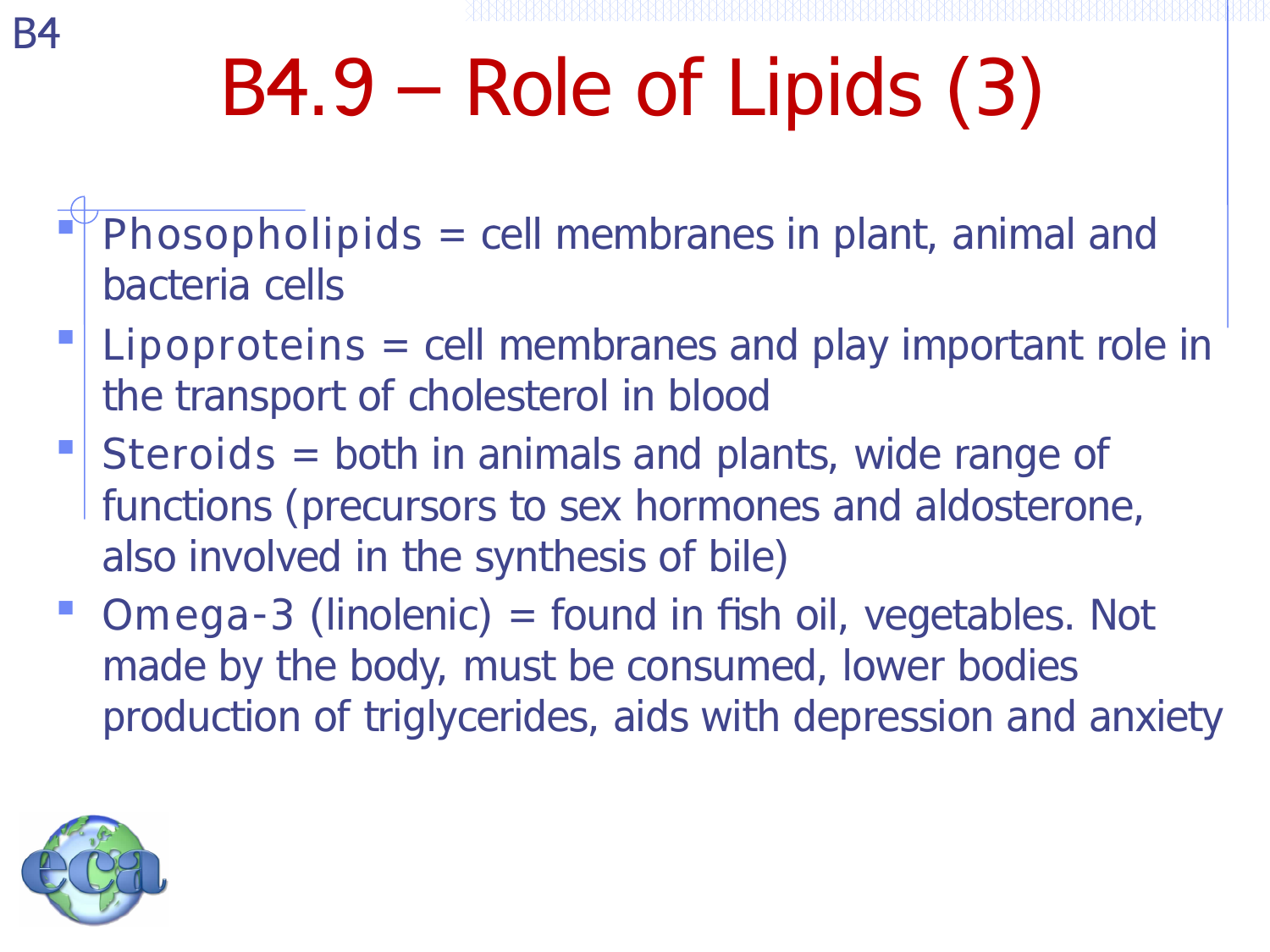

# B4.9 – Role of Lipids (3)
Phosopholipids = cell membranes in plant, animal and bacteria cells
Lipoproteins = cell membranes and play important role in the transport of cholesterol in blood
Steroids = both in animals and plants, wide range of functions (precursors to sex hormones and aldosterone, also involved in the synthesis of bile)
Omega-3 (linolenic) = found in fish oil, vegetables. Not made by the body, must be consumed, lower bodies production of triglycerides, aids with depression and anxiety